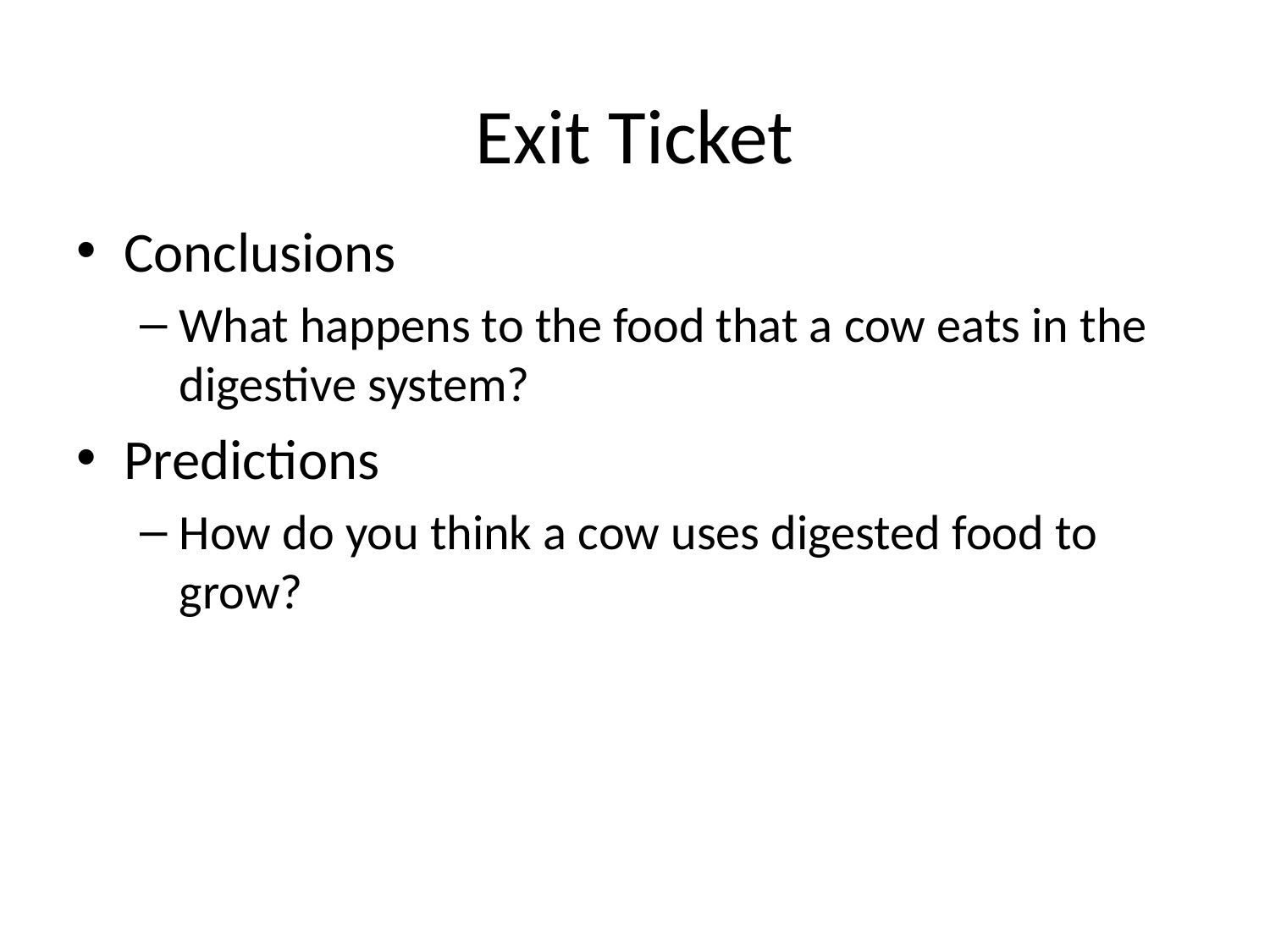

# Exit Ticket
Conclusions
What happens to the food that a cow eats in the digestive system?
Predictions
How do you think a cow uses digested food to grow?